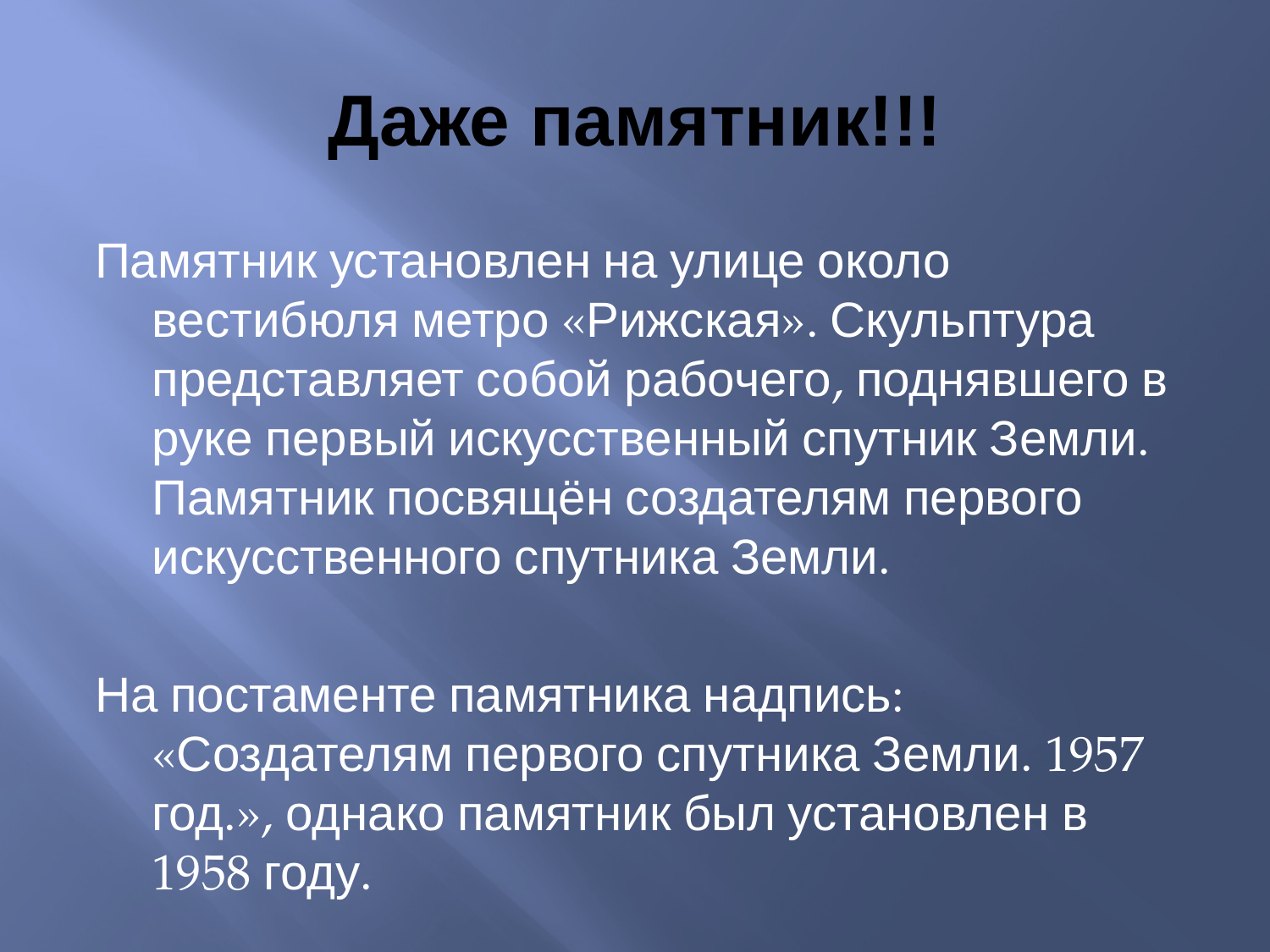

# Даже памятник!!!
Памятник установлен на улице около вестибюля метро «Рижская». Скульптура представляет собой рабочего, поднявшего в руке первый искусственный спутник Земли. Памятник посвящён создателям первого искусственного спутника Земли.

На постаменте памятника надпись: «Создателям первого спутника Земли. 1957 год.», однако памятник был установлен в 1958 году.